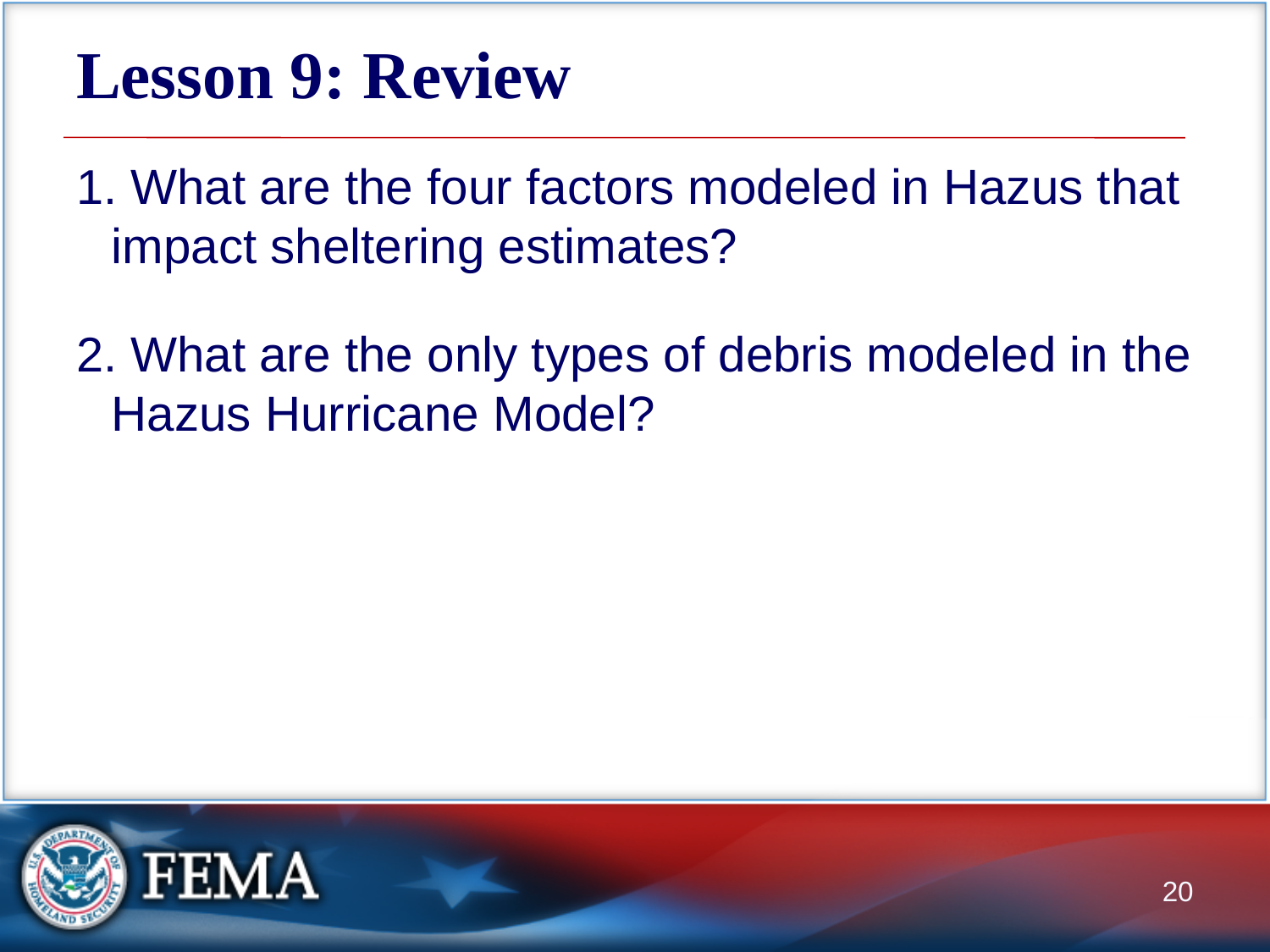

# Lesson 9: Review
 What are the four factors modeled in Hazus that impact sheltering estimates?
 What are the only types of debris modeled in the Hazus Hurricane Model?
20